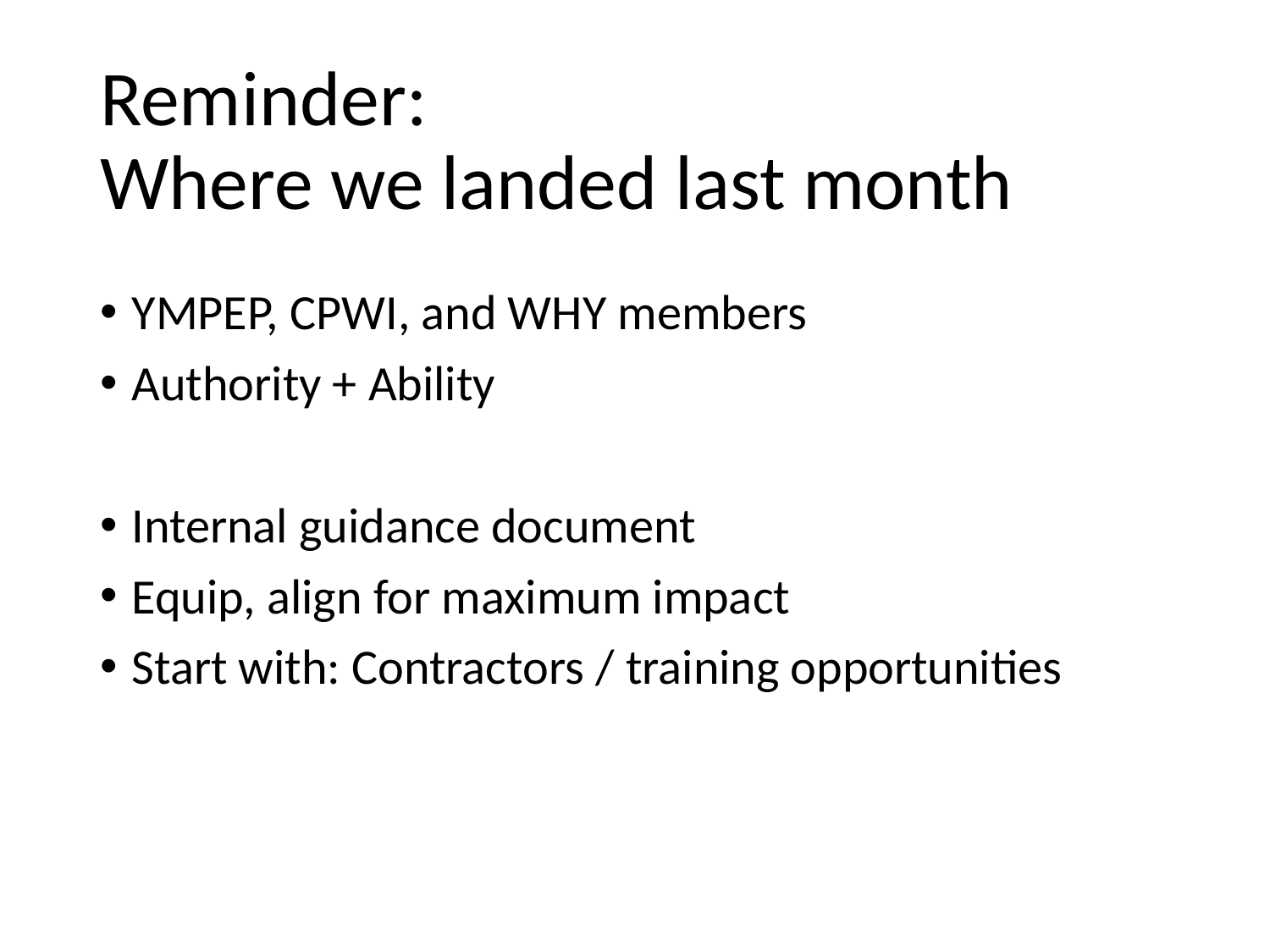

# Reminder: Where we landed last month
YMPEP, CPWI, and WHY members
Authority + Ability

Internal guidance document
Equip, align for maximum impact
Start with: Contractors / training opportunities